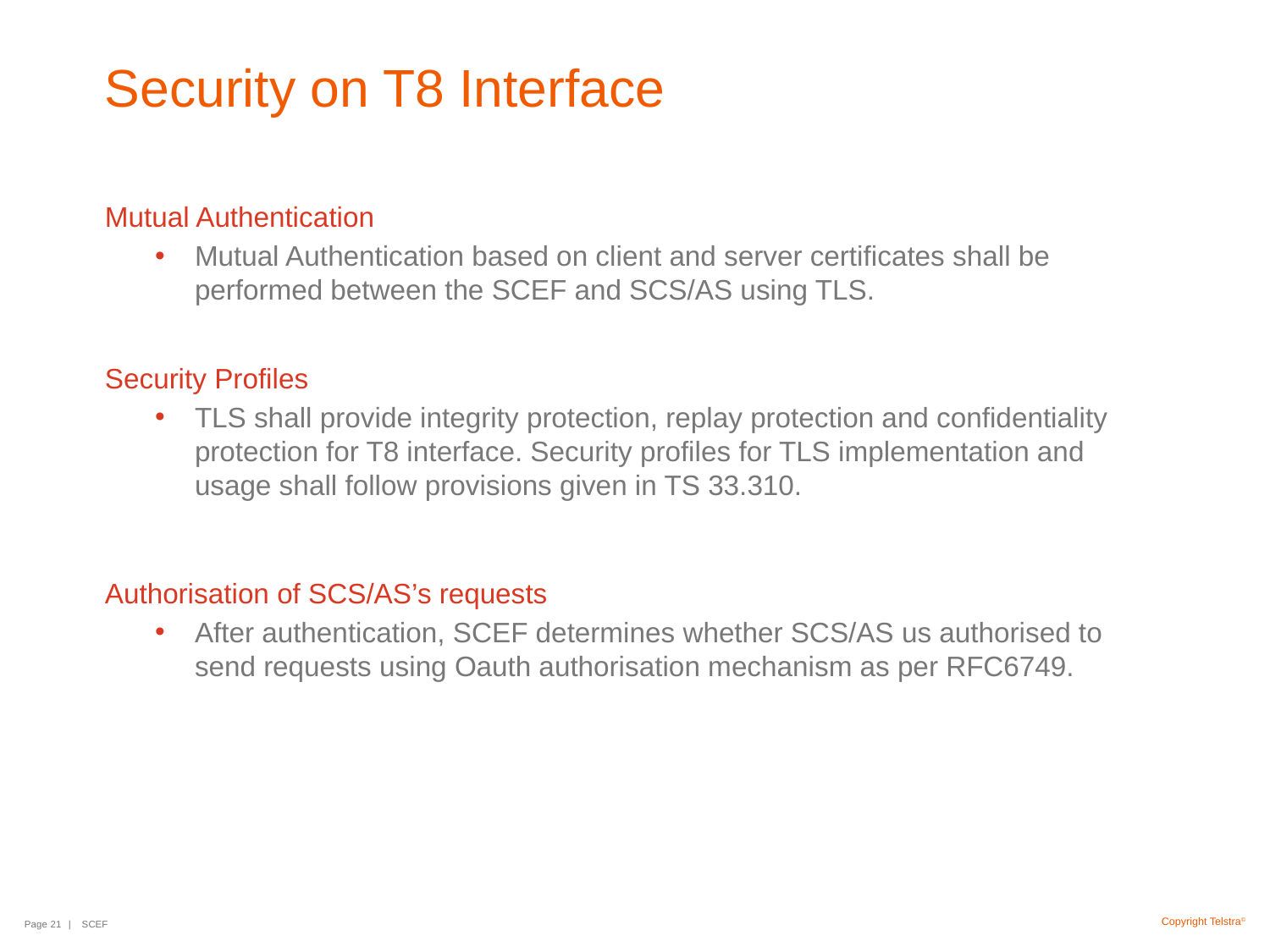

# Security on T8 Interface
Mutual Authentication
Mutual Authentication based on client and server certificates shall be performed between the SCEF and SCS/AS using TLS.

Security Profiles
TLS shall provide integrity protection, replay protection and confidentiality protection for T8 interface. Security profiles for TLS implementation and usage shall follow provisions given in TS 33.310.

Authorisation of SCS/AS’s requests
After authentication, SCEF determines whether SCS/AS us authorised to send requests using Oauth authorisation mechanism as per RFC6749.

Page 21
|    SCEF